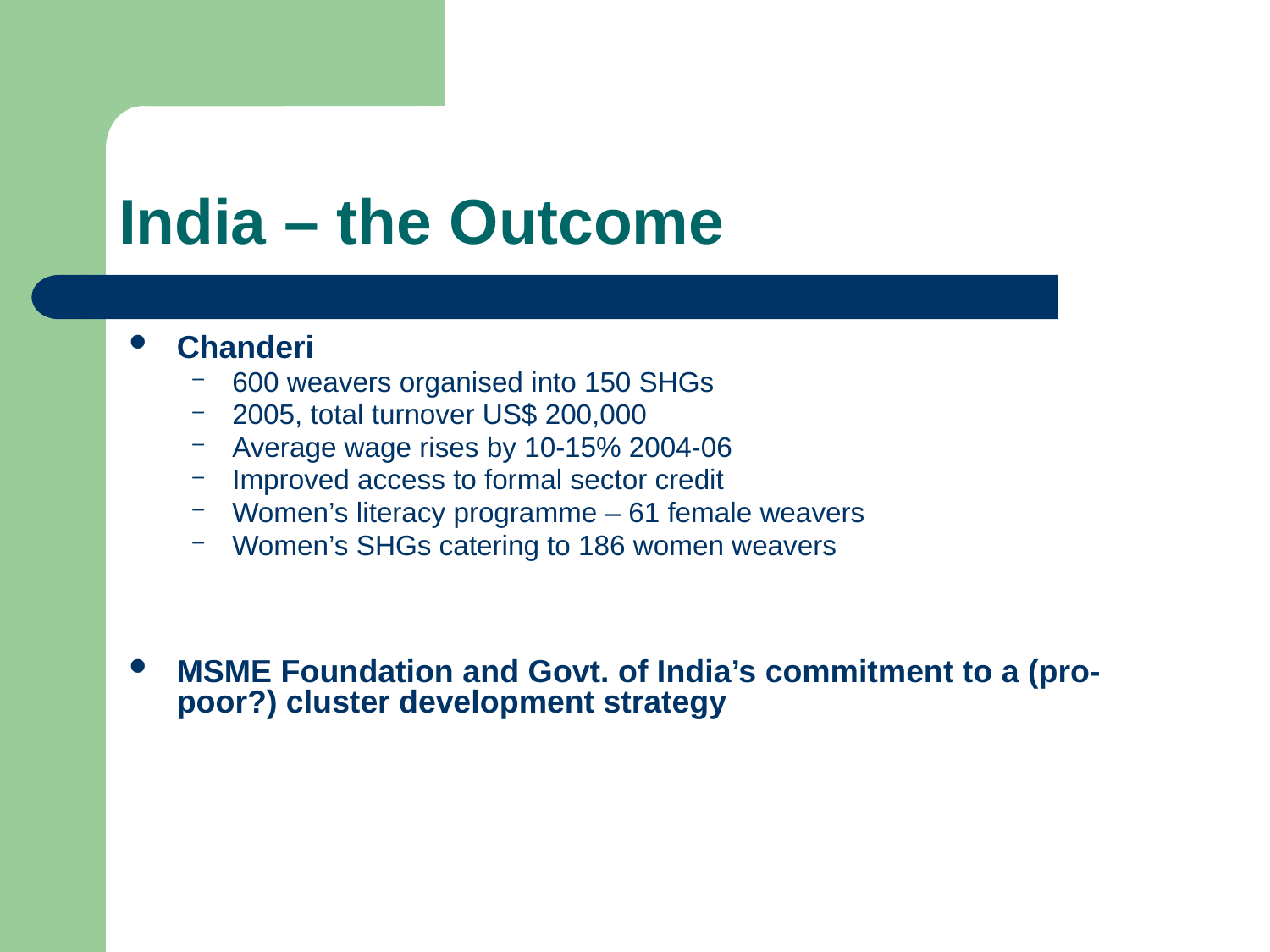

# India – the Outcome
Chanderi
600 weavers organised into 150 SHGs
2005, total turnover US$ 200,000
Average wage rises by 10-15% 2004-06
Improved access to formal sector credit
Women’s literacy programme – 61 female weavers
Women’s SHGs catering to 186 women weavers

MSME Foundation and Govt. of India’s commitment to a (pro-poor?) cluster development strategy